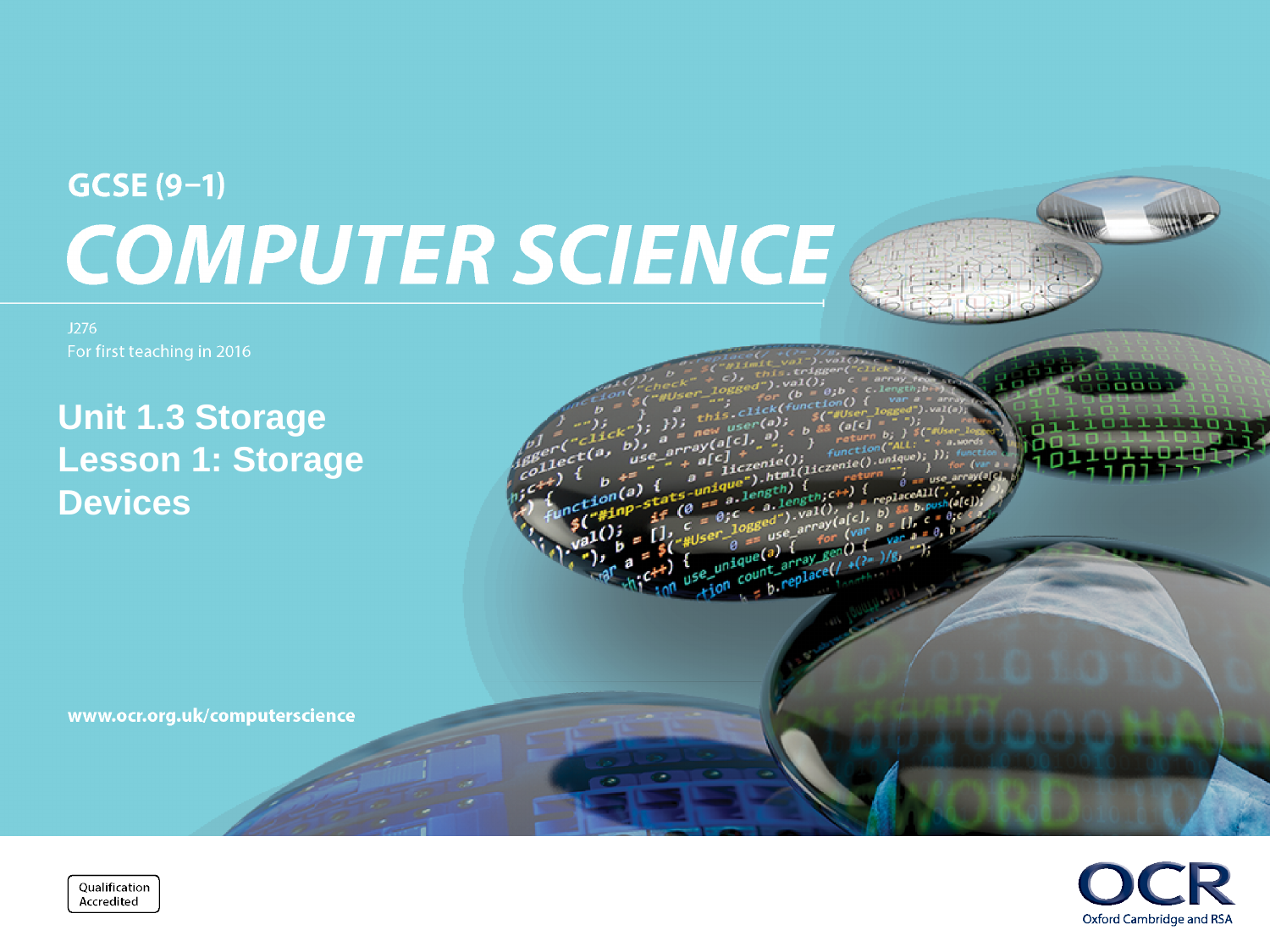

# Unit 1.3 Storage Lesson 1: Storage Devices